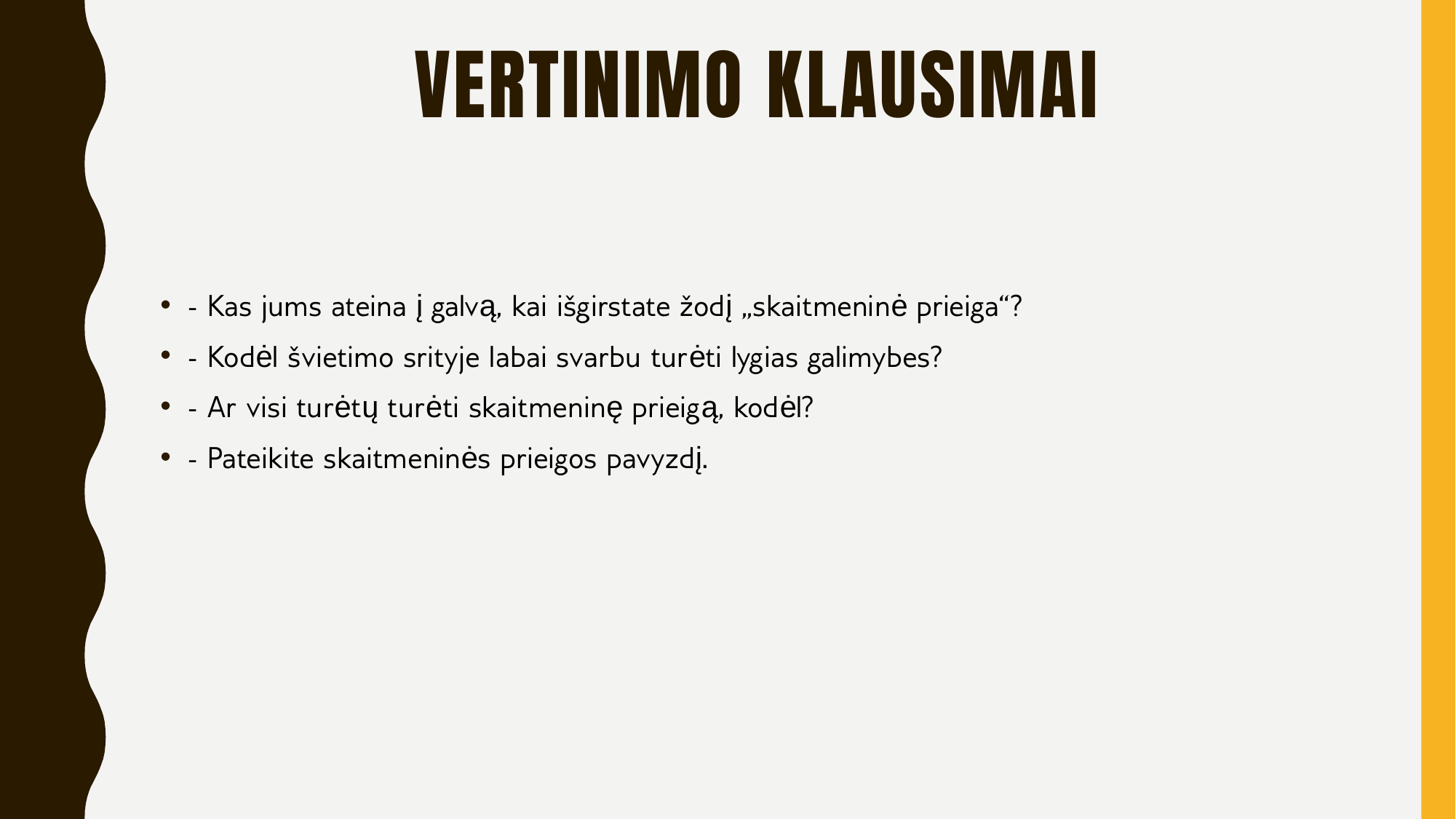

# VERTINIMO KLAUSIMAI

- Kas jums ateina į galvą, kai išgirstate žodį „skaitmeninė prieiga“?
- Kodėl švietimo srityje labai svarbu turėti lygias galimybes?
- Ar visi turėtų turėti skaitmeninę prieigą, kodėl?
- Pateikite skaitmeninės prieigos pavyzdį.